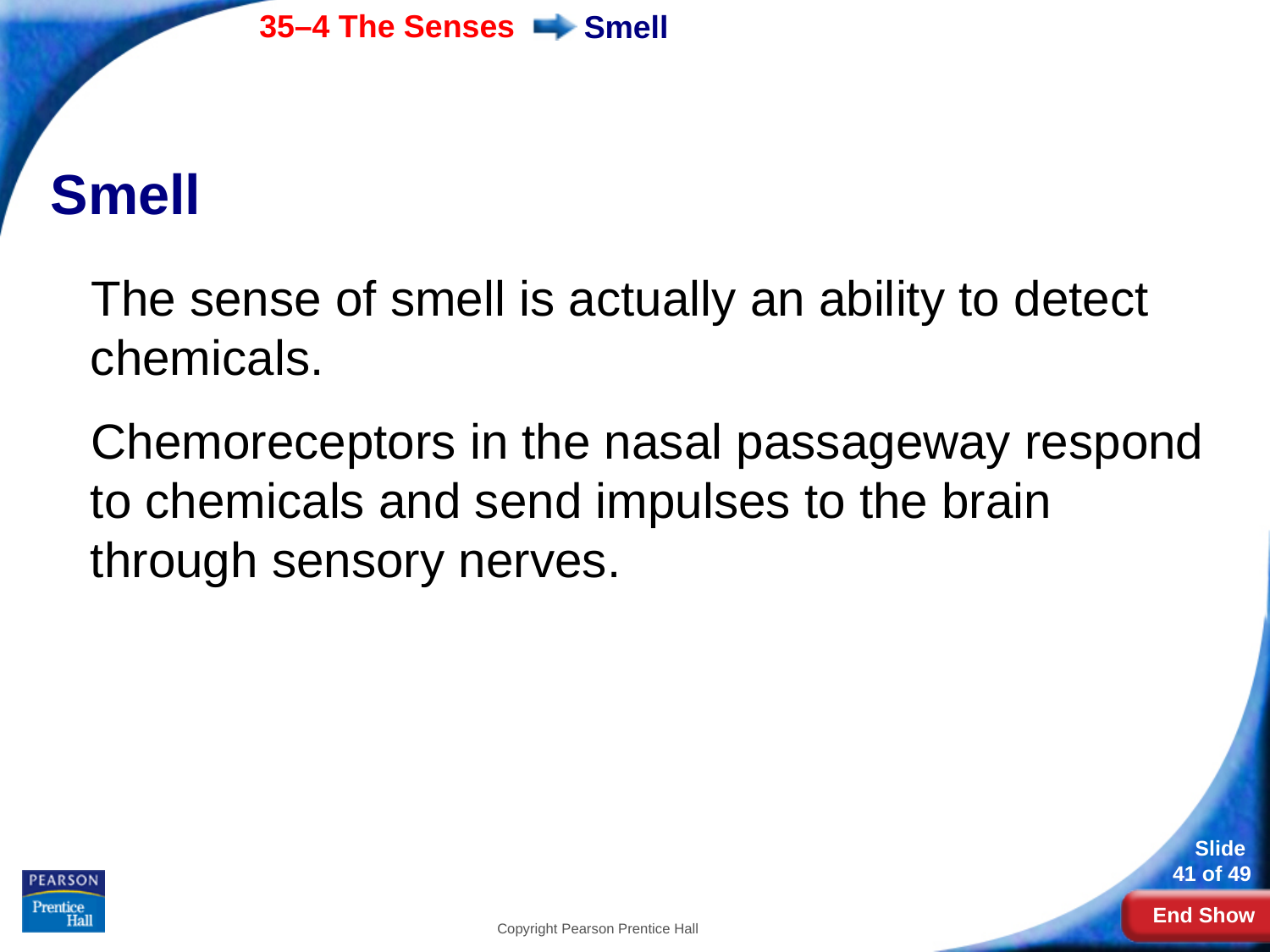

# Smell
Smell
The sense of smell is actually an ability to detect chemicals.
Chemoreceptors in the nasal passageway respond to chemicals and send impulses to the brain through sensory nerves.
Copyright Pearson Prentice Hall